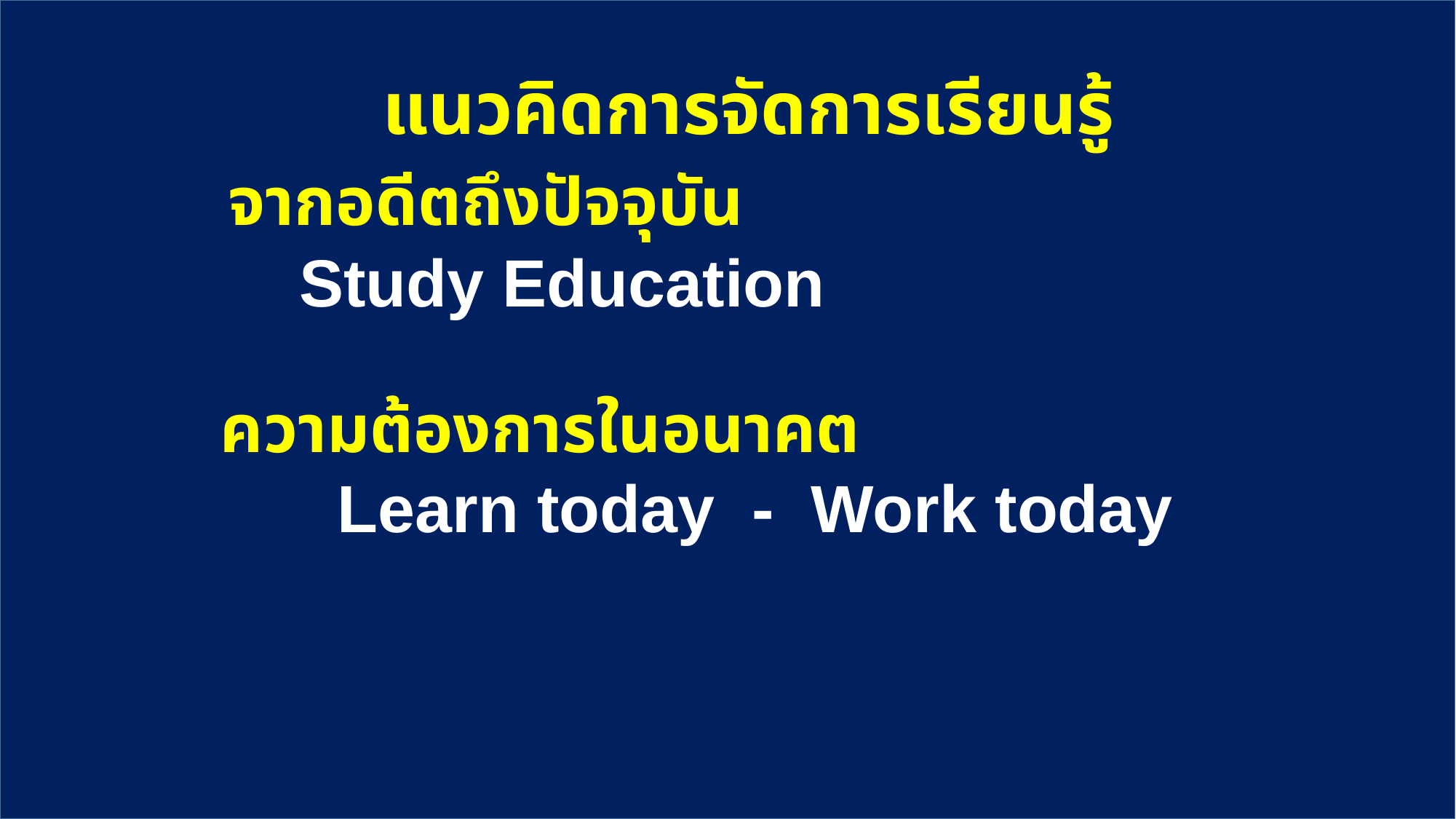

แนวคิดการจัดการเรียนรู้
      จากอดีตถึงปัจจุบัน
             Study Education
       ความต้องการในอนาคต
            Learn today  -  Work today